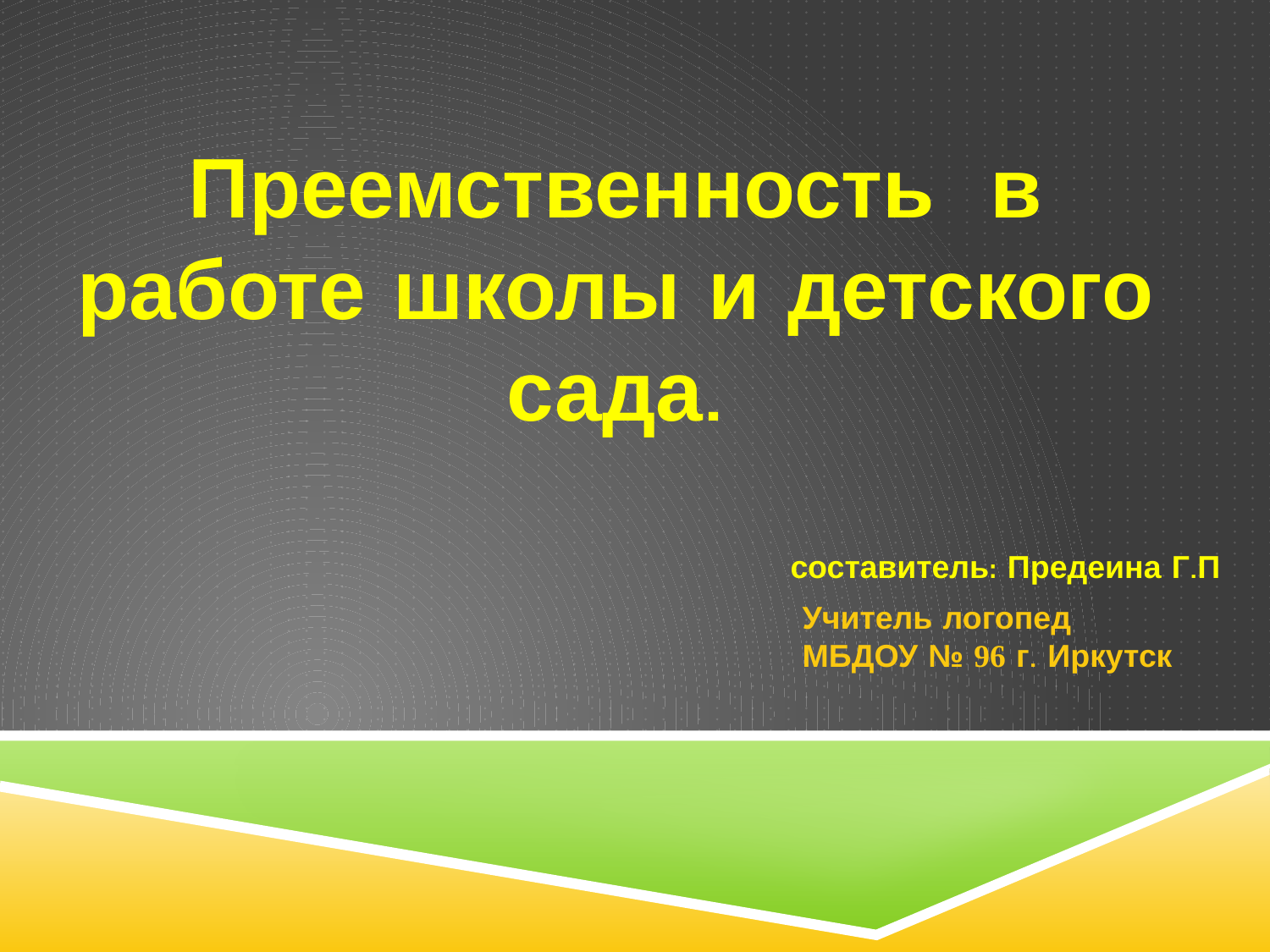

# Преемственность  в работе школы и детского сада.
 составитель: Предеина Г.П
Учитель логопед
МБДОУ № 96 г. Иркутск